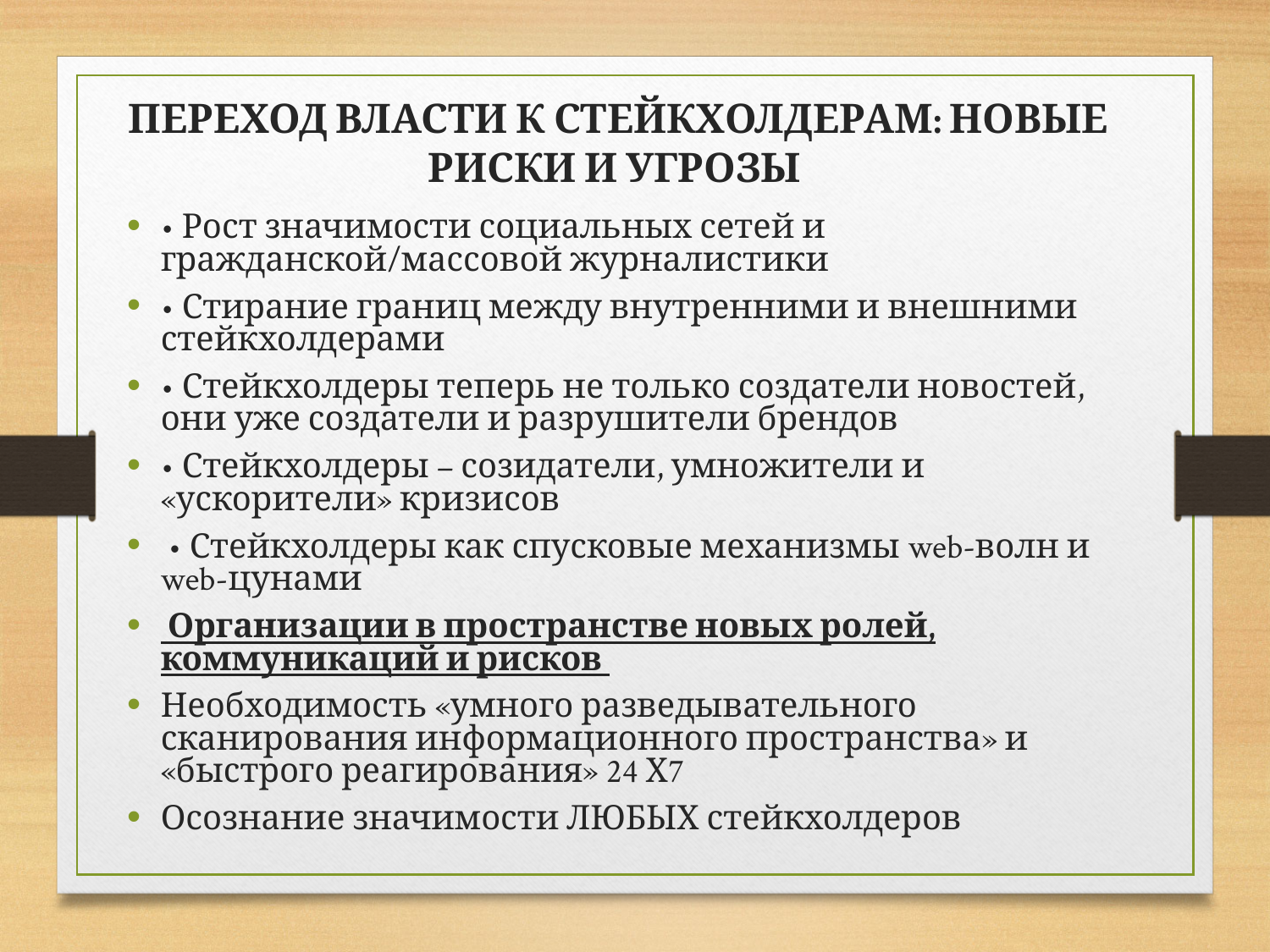

ПЕРЕХОД ВЛАСТИ К СТЕЙКХОЛДЕРАМ: НОВЫЕ РИСКИ И УГРОЗЫ
• Рост значимости социальных сетей и гражданской/массовой журналистики
• Стирание границ между внутренними и внешними стейкхолдерами
• Стейкхолдеры теперь не только создатели новостей, они уже создатели и разрушители брендов
• Стейкхолдеры – созидатели, умножители и «ускорители» кризисов
 • Стейкхолдеры как спусковые механизмы web-волн и web-цунами
 Организации в пространстве новых ролей, коммуникаций и рисков
Необходимость «умного разведывательного сканирования информационного пространства» и «быстрого реагирования» 24 Х7
Осознание значимости ЛЮБЫХ стейкхолдеров